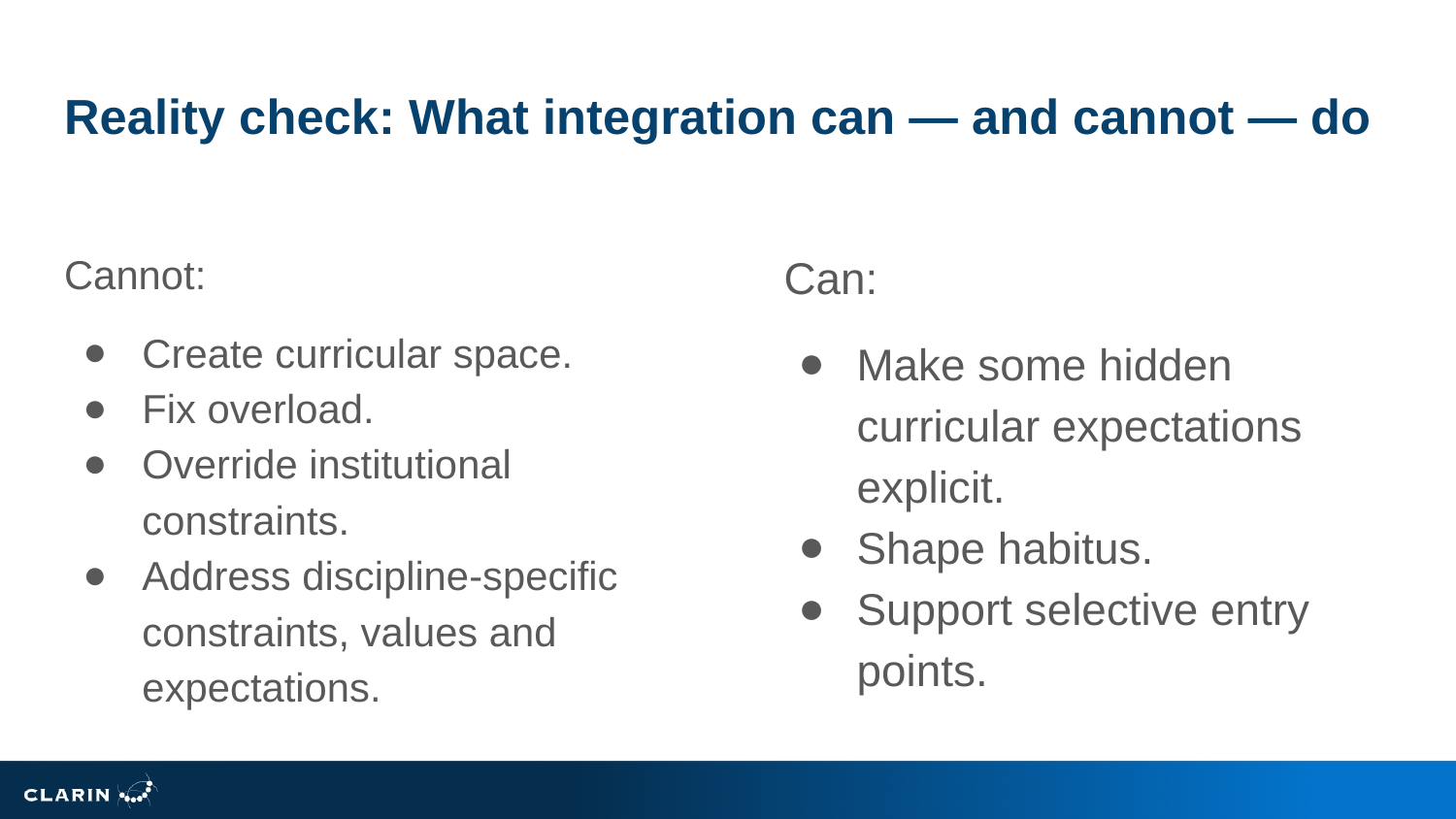

# Reality check: What integration can — and cannot — do
Can:
Make some hidden curricular expectations explicit.
Shape habitus.
Support selective entry points.
Cannot:
Create curricular space.
Fix overload.
Override institutional constraints.
Address discipline-specific constraints, values and expectations.